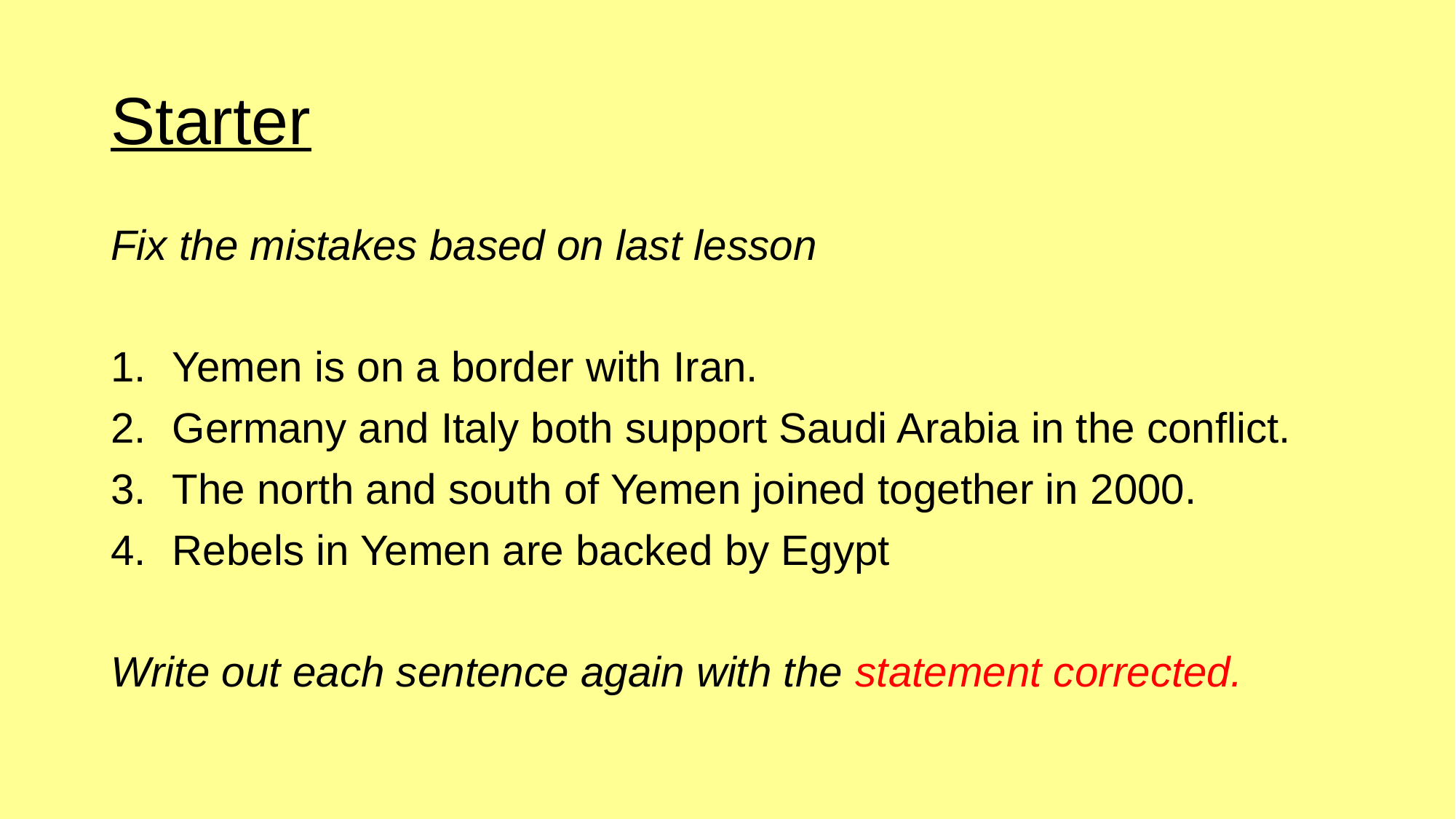

# Starter
Fix the mistakes based on last lesson

Yemen is on a border with Iran.
Germany and Italy both support Saudi Arabia in the conflict.
The north and south of Yemen joined together in 2000.
Rebels in Yemen are backed by Egypt

Write out each sentence again with the statement corrected.